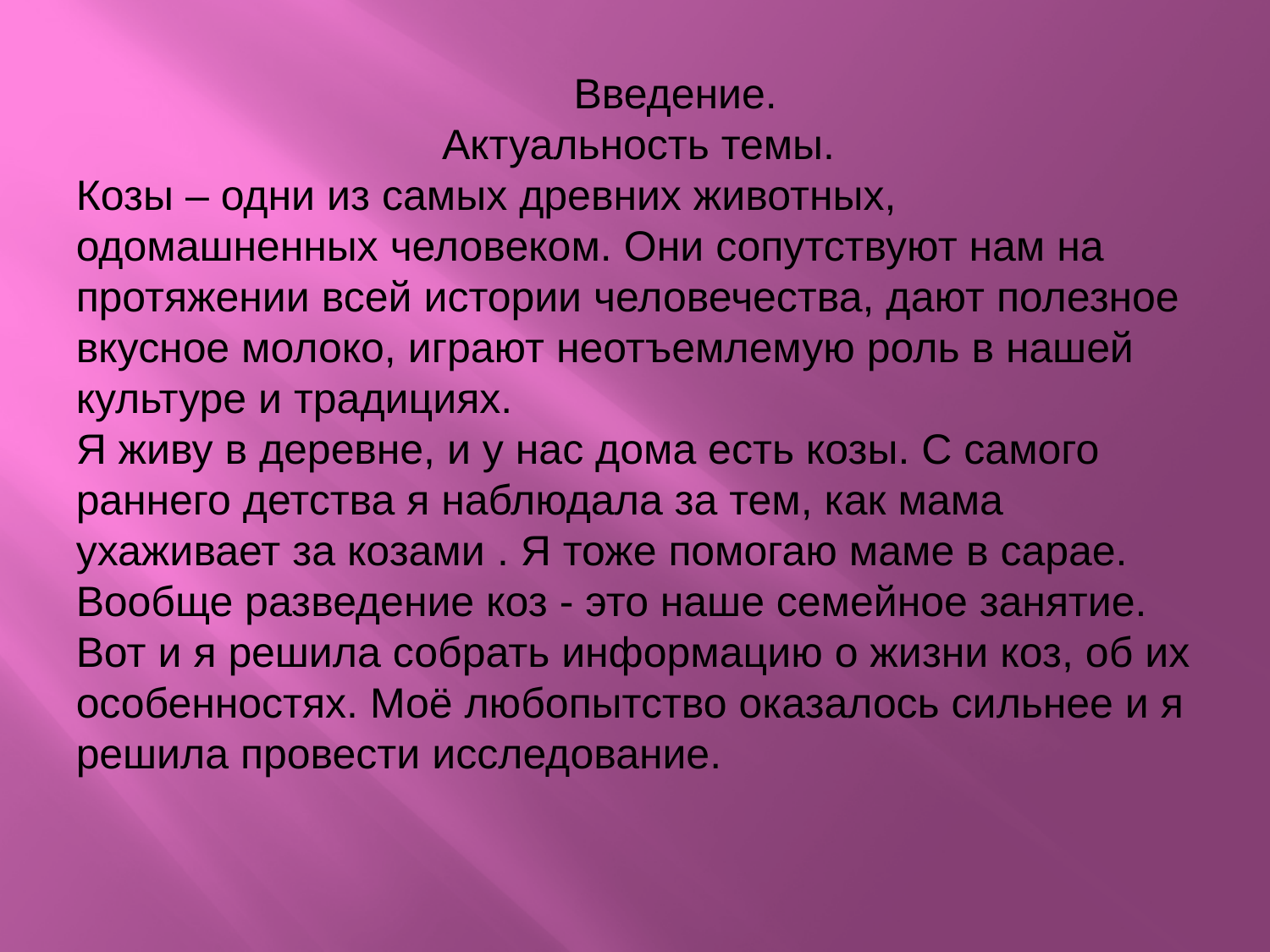

# Введение. Актуальность темы.                        Козы – одни из самых древних животных, одомашненных человеком. Они сопутствуют нам на протяжении всей истории человечества, дают полезное вкусное молоко, играют неотъемлемую роль в нашей культуре и традициях. Я живу в деревне, и у нас дома есть козы. С самого раннего детства я наблюдала за тем, как мама ухаживает за козами . Я тоже помогаю маме в сарае. Вообще разведение коз - это наше семейное занятие. Вот и я решила собрать информацию о жизни коз, об их особенностях. Моё любопытство оказалось сильнее и я решила провести исследование.